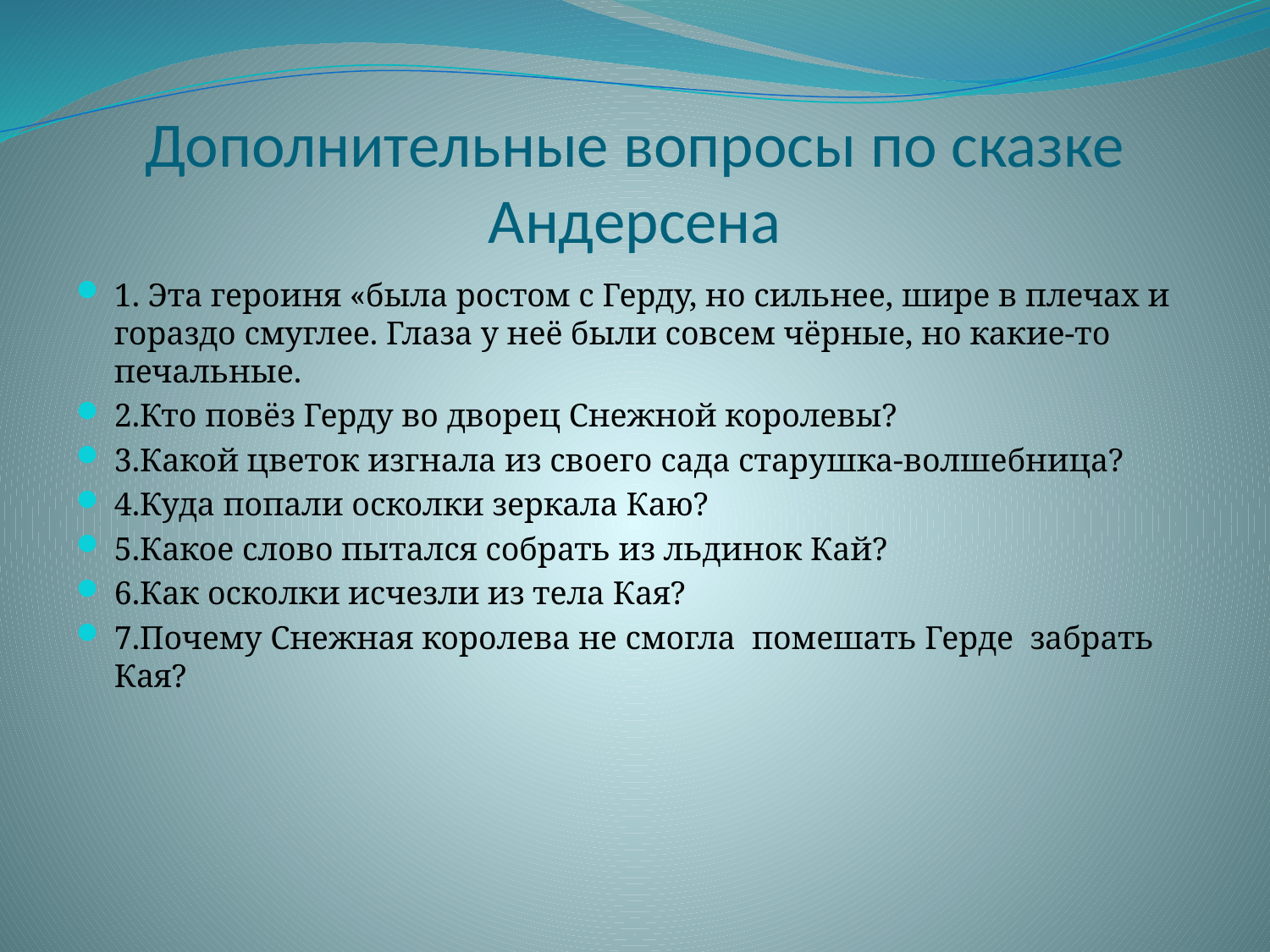

# Дополнительные вопросы по сказке Андерсена
1. Эта героиня «была ростом с Герду, но сильнее, шире в плечах и гораздо смуглее. Глаза у неё были совсем чёрные, но какие-то печальные.
2.Кто повёз Герду во дворец Снежной королевы?
3.Какой цветок изгнала из своего сада старушка-волшебница?
4.Куда попали осколки зеркала Каю?
5.Какое слово пытался собрать из льдинок Кай?
6.Как осколки исчезли из тела Кая?
7.Почему Снежная королева не смогла  помешать Герде  забрать Кая?